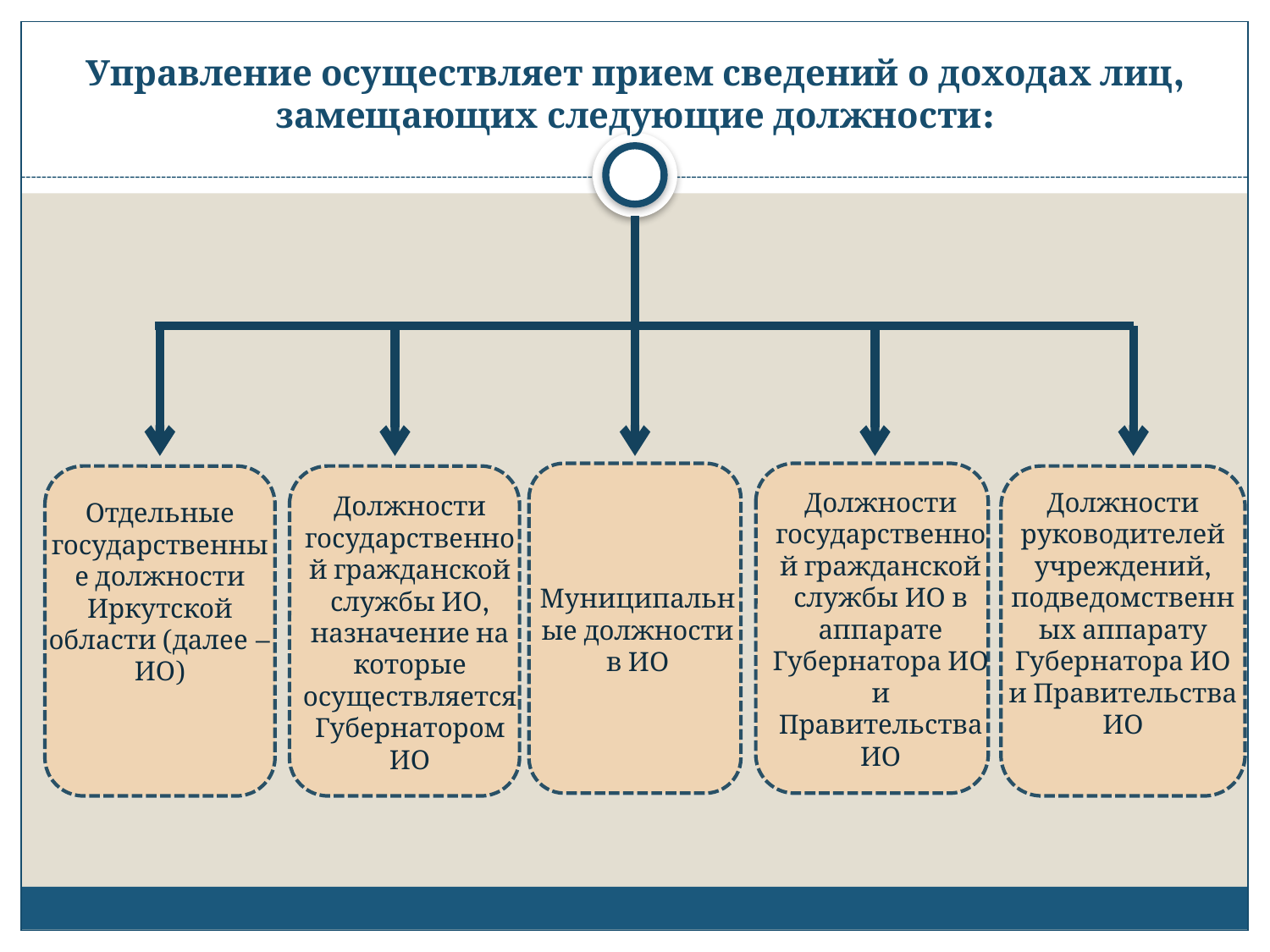

# Управление осуществляет прием сведений о доходах лиц, замещающих следующие должности:

Должности государственной гражданской службы ИО в аппарате Губернатора ИО и Правительства ИО
Должности руководителей учреждений, подведомственных аппарату Губернатора ИО и Правительства ИО
Должности государственной гражданской службы ИО, назначение на которые осуществляется Губернатором ИО
Отдельные государственные должности Иркутской области (далее – ИО)
Муниципальные должности в ИО